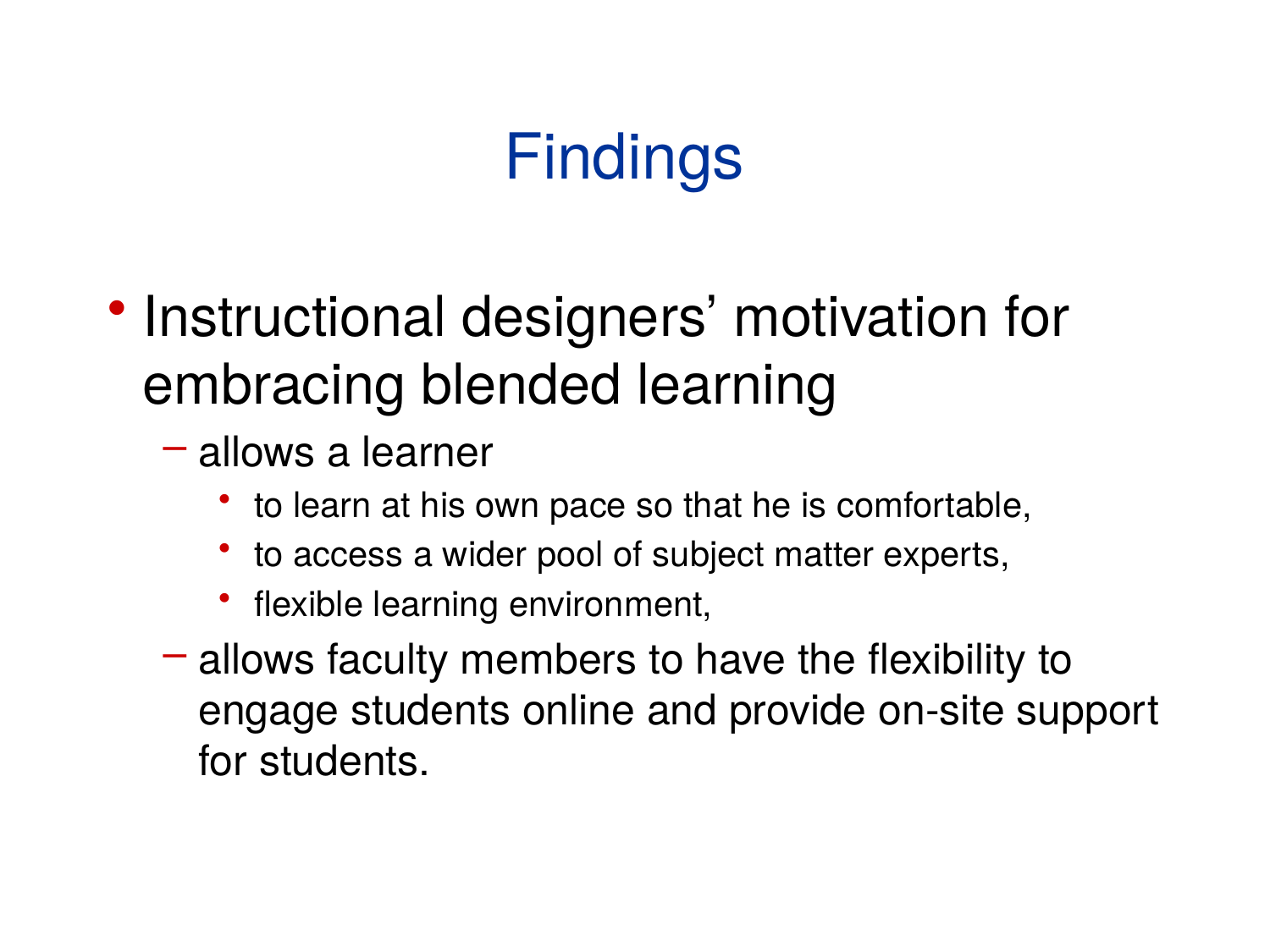

Findings

Instructional designers’ motivation for embracing blended learning
allows a learner
to learn at his own pace so that he is comfortable,
to access a wider pool of subject matter experts,
flexible learning environment,
allows faculty members to have the flexibility to engage students online and provide on-site support for students.